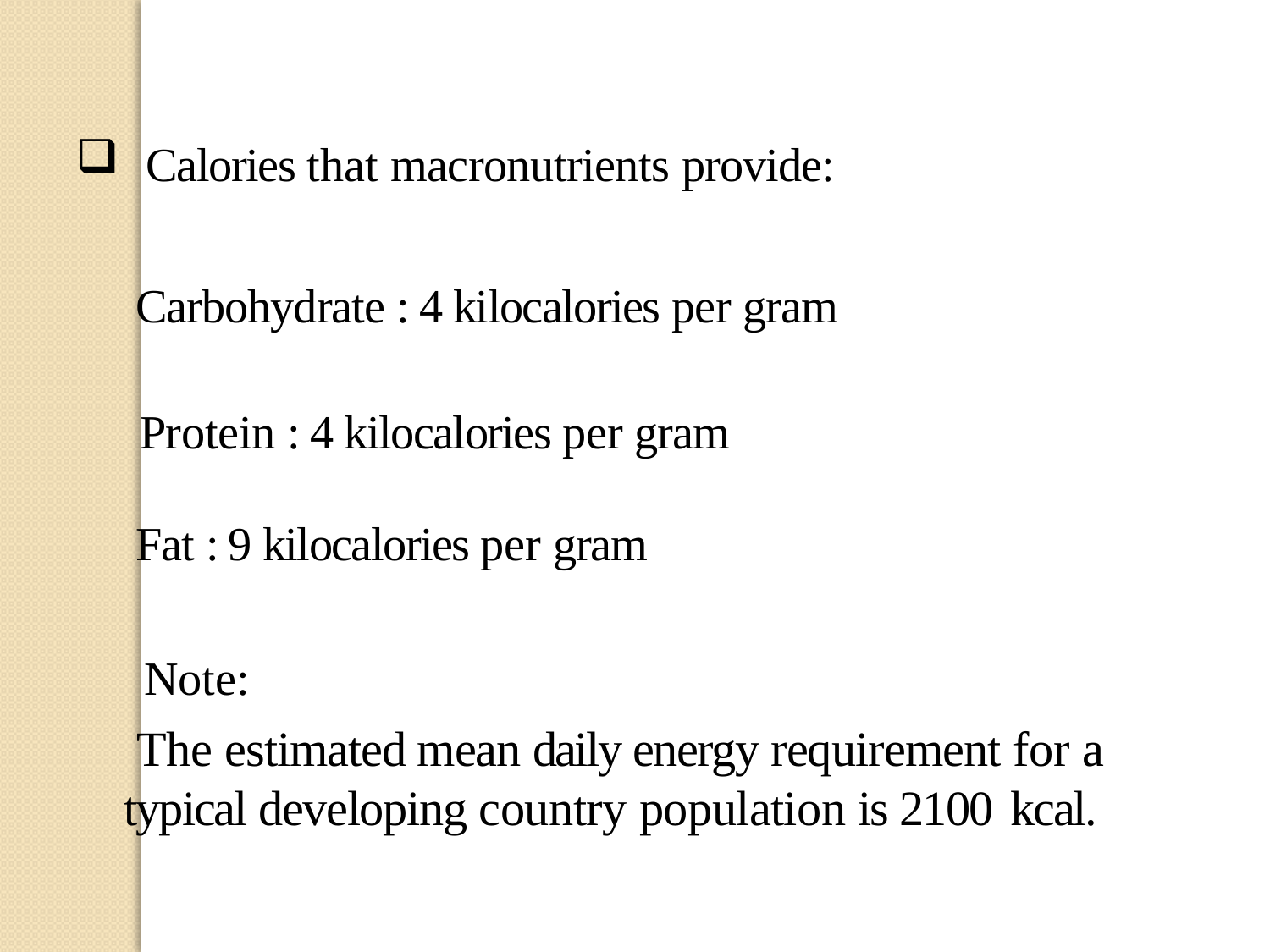

Calories that macronutrients provide:
Carbohydrate : 4 kilocalories per gram  Protein : 4 kilocalories per gram

Fat : 9 kilocalories per gram

      Note:
  The estimated mean daily energy requirement for a  typical developing country population is 2100 kcal.